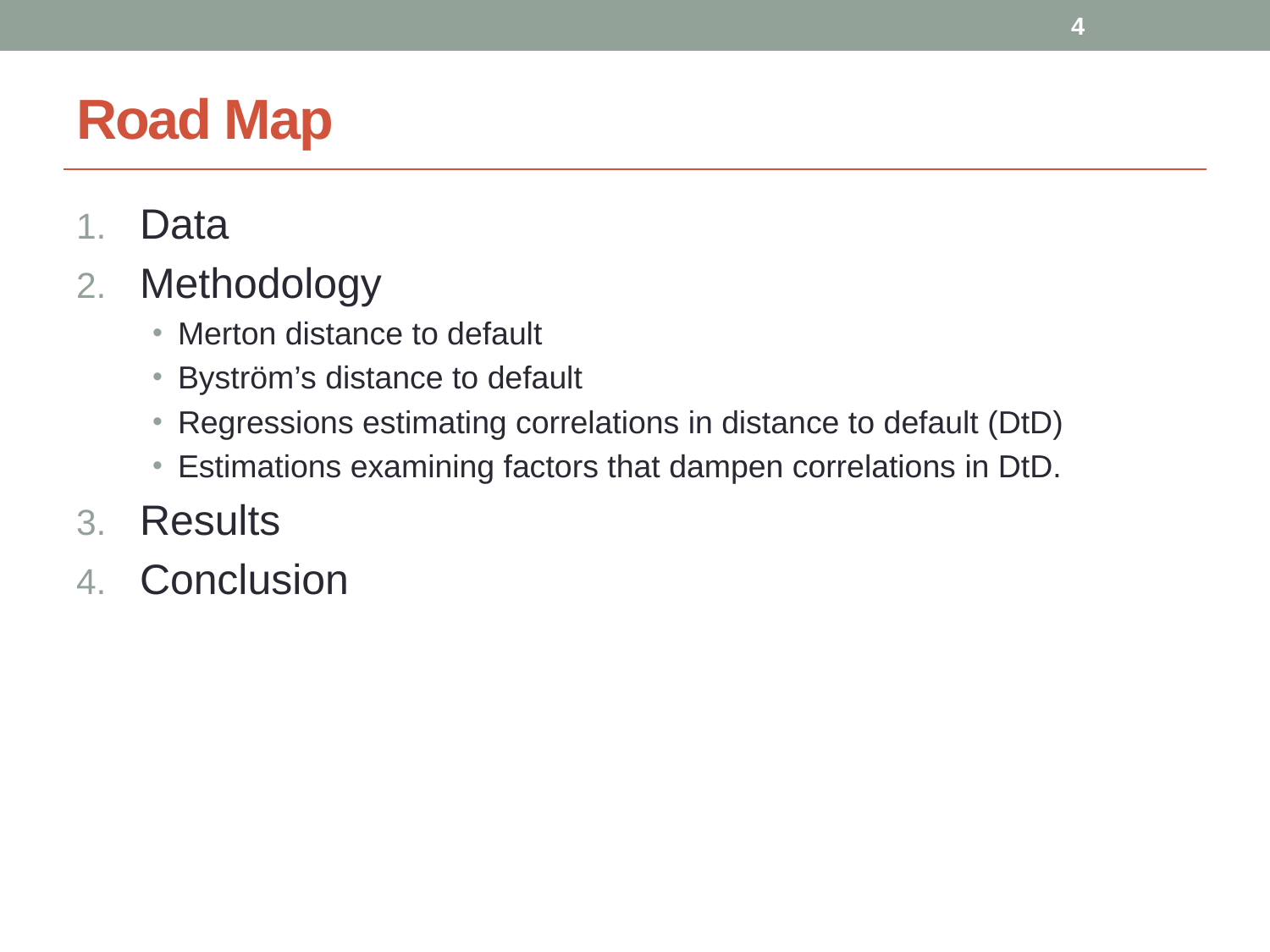

4
# Road Map
Data
Methodology
Merton distance to default
Byström’s distance to default
Regressions estimating correlations in distance to default (DtD)
Estimations examining factors that dampen correlations in DtD.
Results
Conclusion